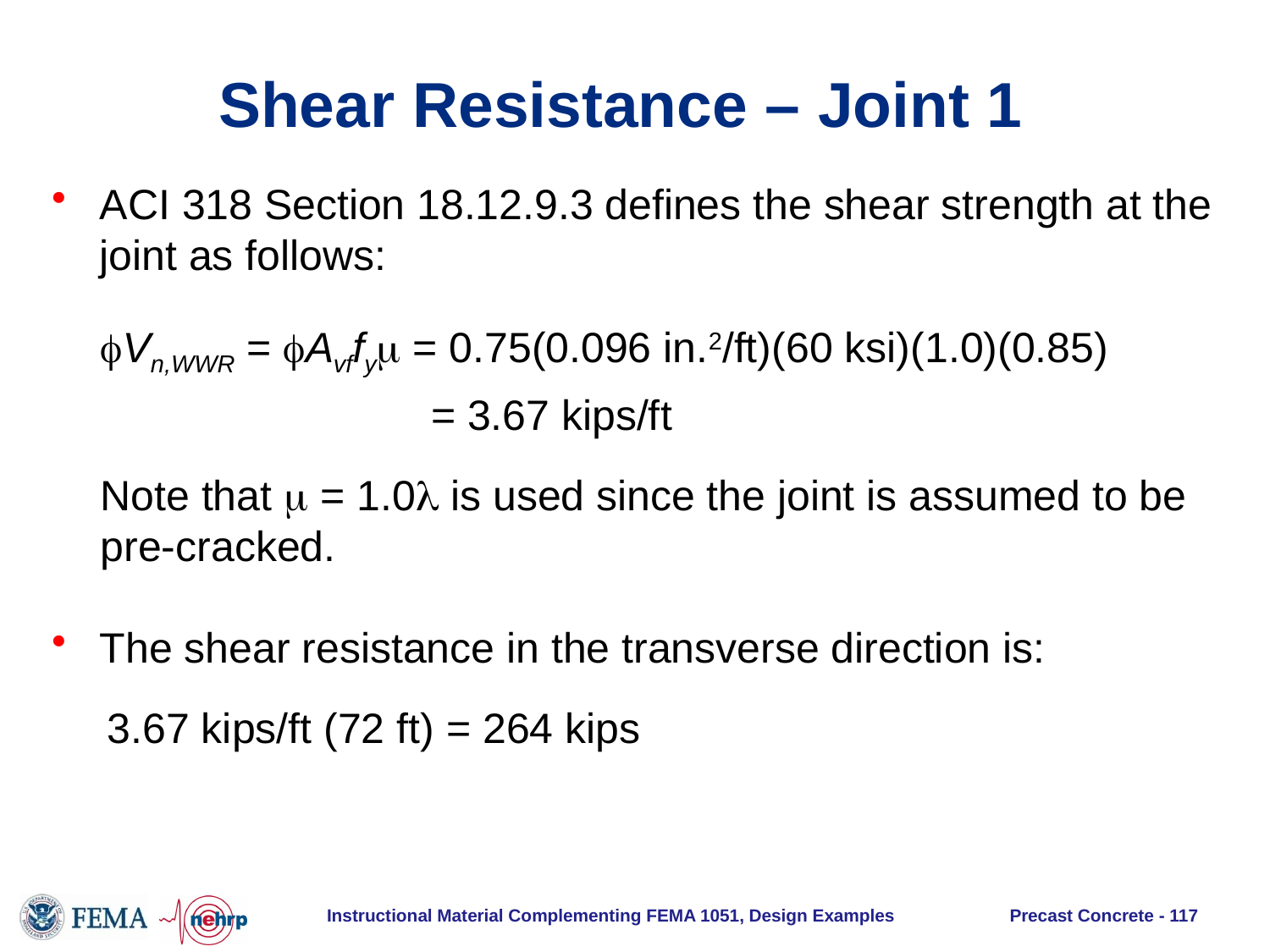

# Shear Resistance – Joint 1
ACI 318 Section 18.12.9.3 defines the shear strength at the joint as follows:
φVn,WWR = φAvffyμ = 0.75(0.096 in.2/ft)(60 ksi)(1.0)(0.85)
                            = 3.67 kips/ft
Note that μ = 1.0λ is used since the joint is assumed to be pre-cracked.
The shear resistance in the transverse direction is:
3.67 kips/ft (72 ft) = 264 kips